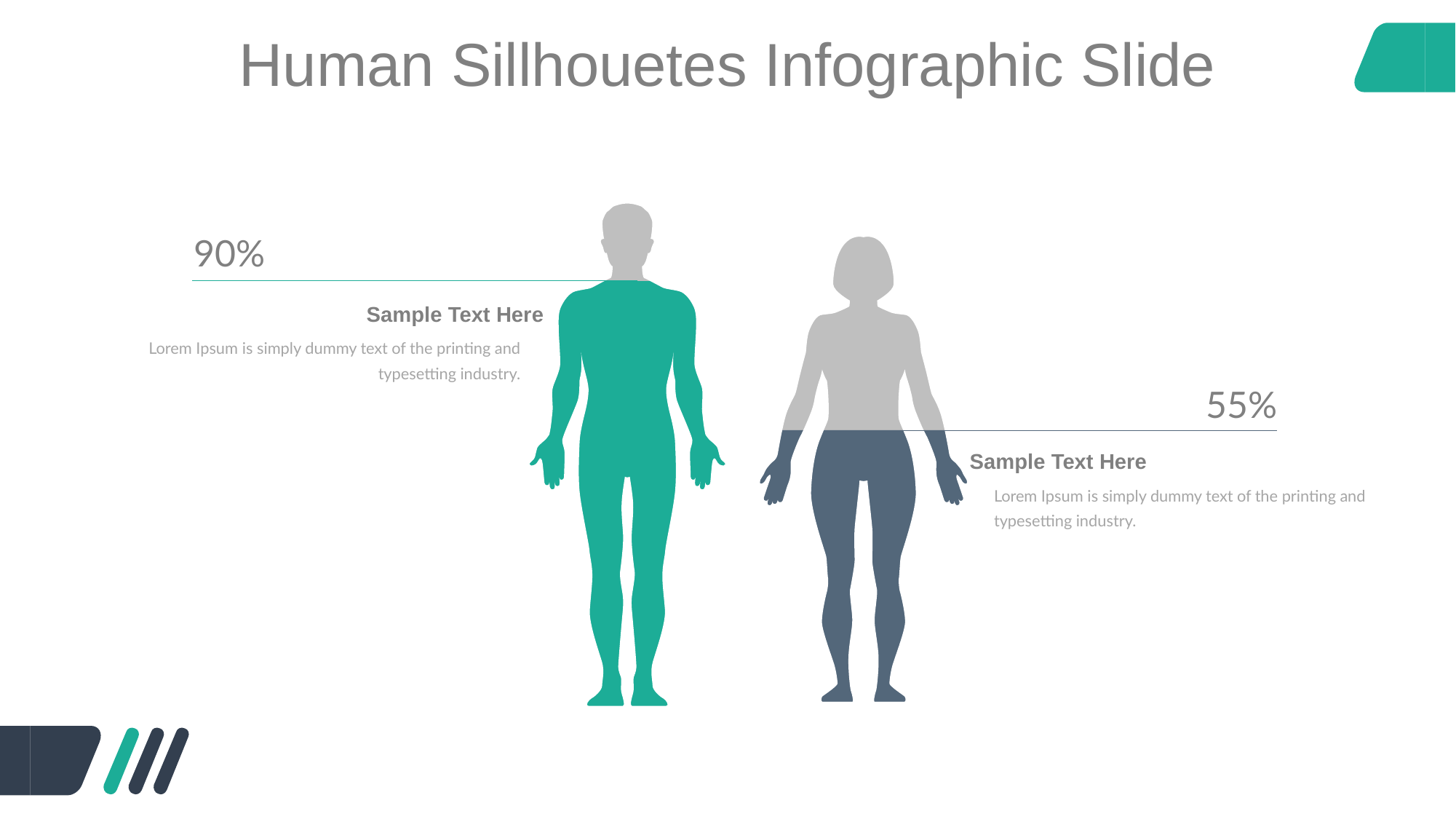

Human Sillhouetes Infographic Slide

90%

Sample Text Here
Lorem Ipsum is simply dummy text of the printing and typesetting industry.
55%

Sample Text Here
Lorem Ipsum is simply dummy text of the printing and typesetting industry.